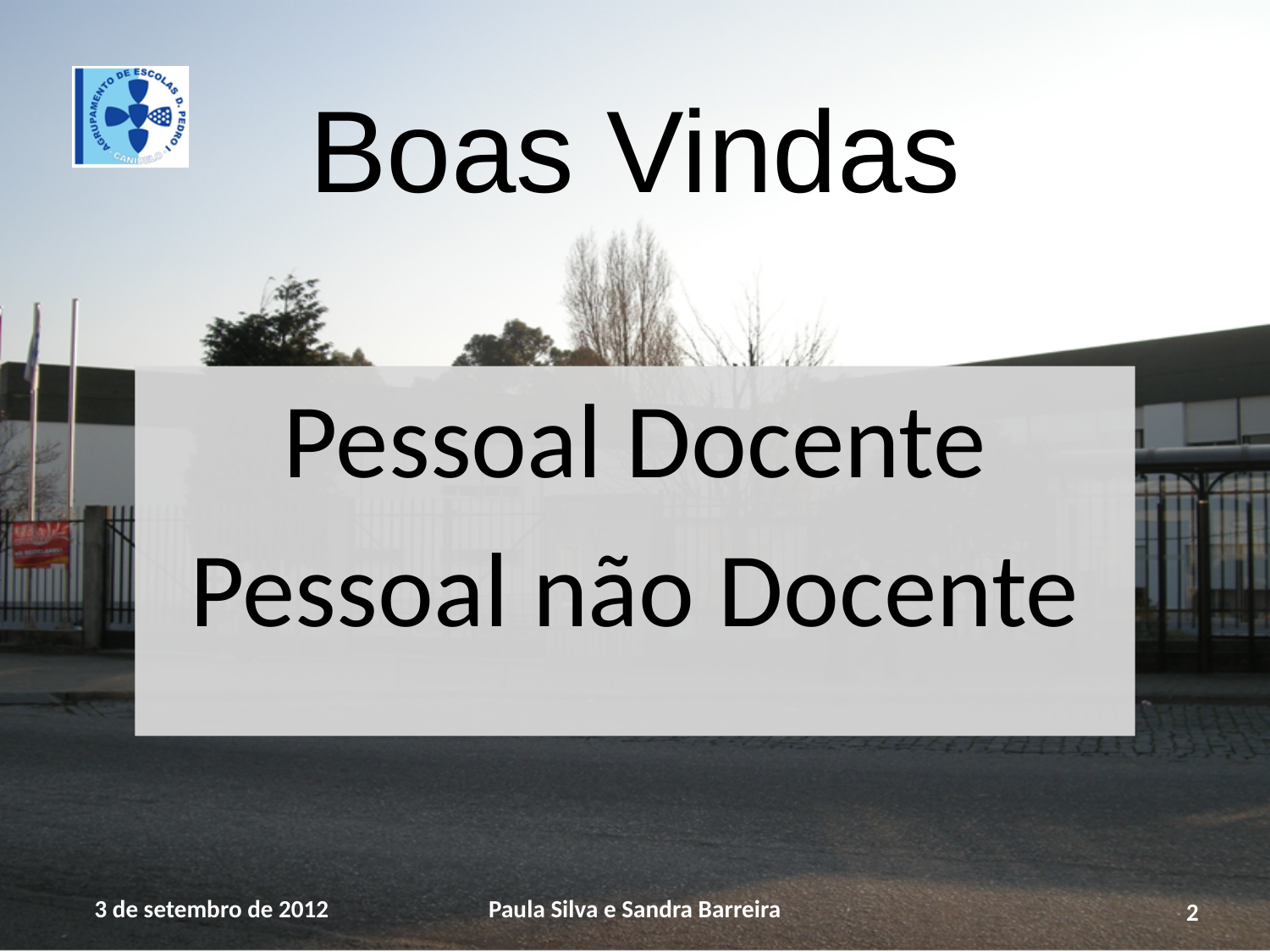

# Boas Vindas
Pessoal Docente
Pessoal não Docente

3 de setembro de 2012
Paula Silva e Sandra Barreira
2